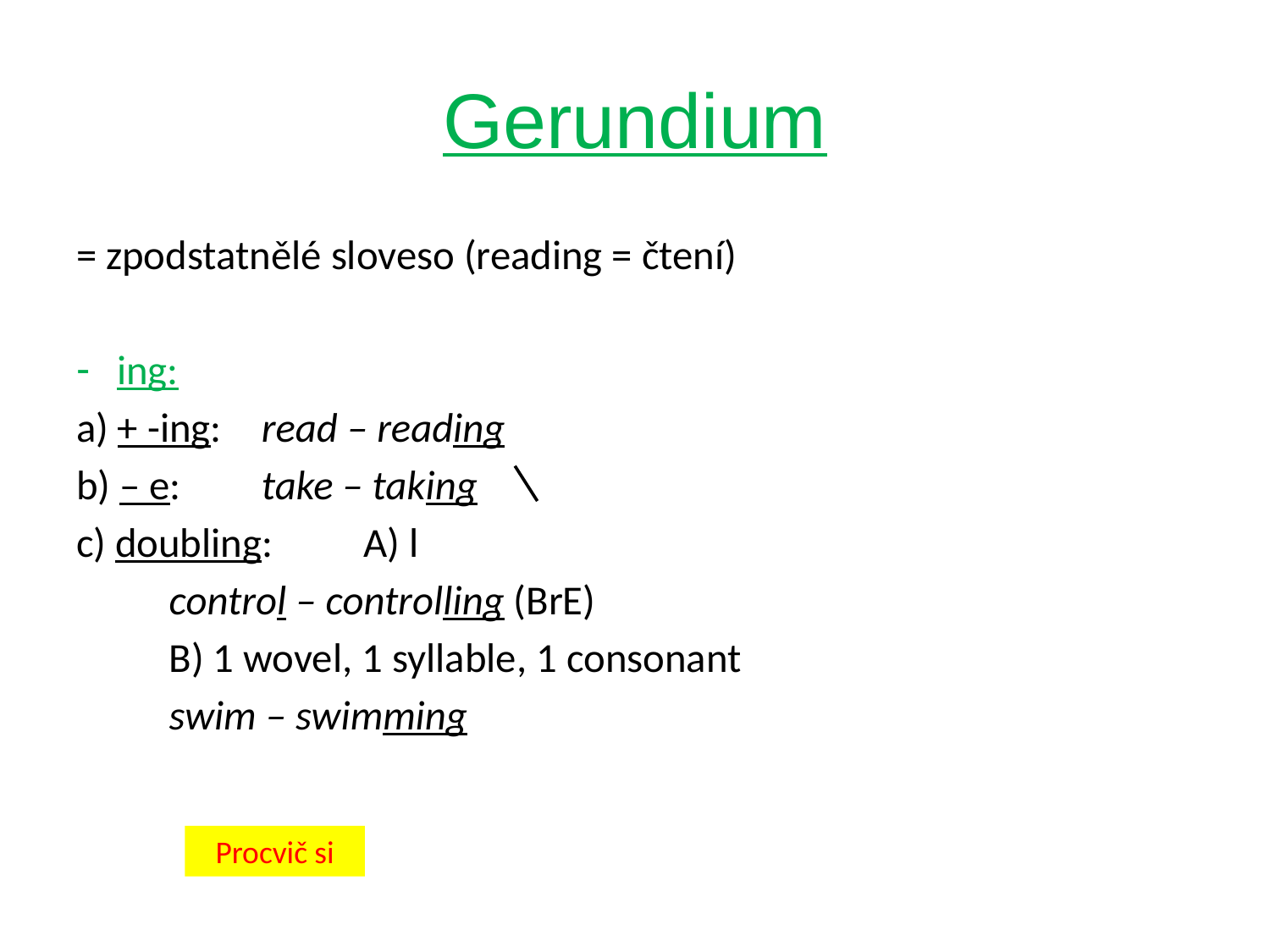

# Gerundium
= zpodstatnělé sloveso (reading = čtení)

ing:
a) + -ing:		read – reading
b) – e: 		take – taking
c) doubling: 	 A) l
			control – controlling (BrE)
		B) 1 wovel, 1 syllable, 1 consonant
			swim – swimming

Procvič si